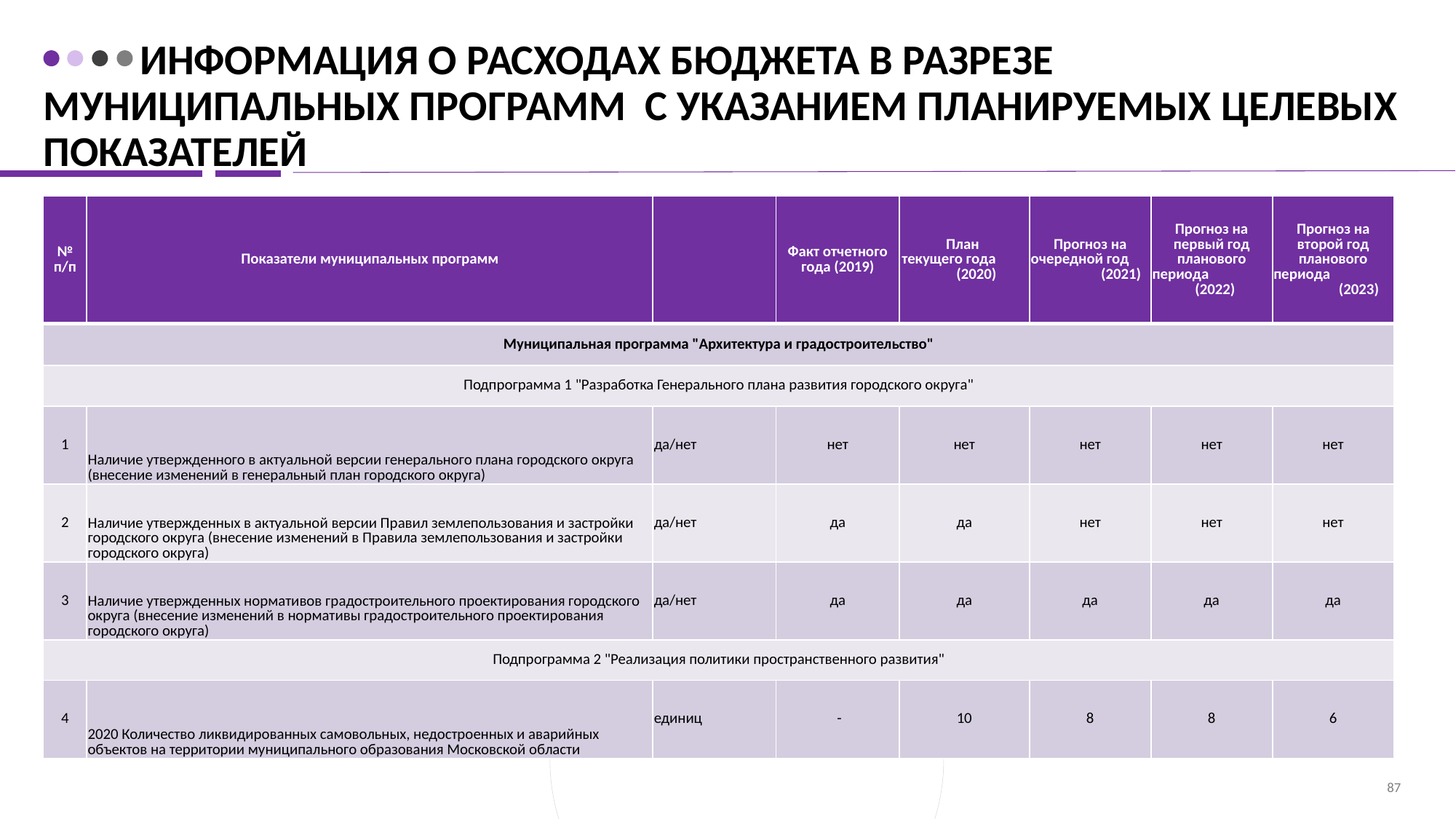

# Информация о расходах бюджета в разрезе муниципальных программ  с указанием планируемых целевых показателей
| № п/п | Показатели муниципальных программ |  | Факт отчетного года (2019) | План текущего года (2020) | Прогноз на очередной год (2021) | Прогноз на первый год планового периода (2022) | Прогноз на второй год планового периода (2023) |
| --- | --- | --- | --- | --- | --- | --- | --- |
| Муниципальная программа "Архитектура и градостроительство" |  |  |  |  |  |  |  |
| Подпрограмма 1 "Разработка Генерального плана развития городского округа" |  |  |  |  |  |  |  |
| 1 | Наличие утвержденного в актуальной версии генерального плана городского округа (внесение изменений в генеральный план городского округа) | да/нет | нет | нет | нет | нет | нет |
| 2 | Наличие утвержденных в актуальной версии Правил землепользования и застройки городского округа (внесение изменений в Правила землепользования и застройки городского округа) | да/нет | да | да | нет | нет | нет |
| 3 | Наличие утвержденных нормативов градостроительного проектирования городского округа (внесение изменений в нормативы градостроительного проектирования городского округа) | да/нет | да | да | да | да | да |
| Подпрограмма 2 "Реализация политики пространственного развития" |  |  |  |  |  |  |  |
| 4 | 2020 Количество ликвидированных самовольных, недостроенных и аварийных объектов на территории муниципального образования Московской области | единиц | - | 10 | 8 | 8 | 6 |
87